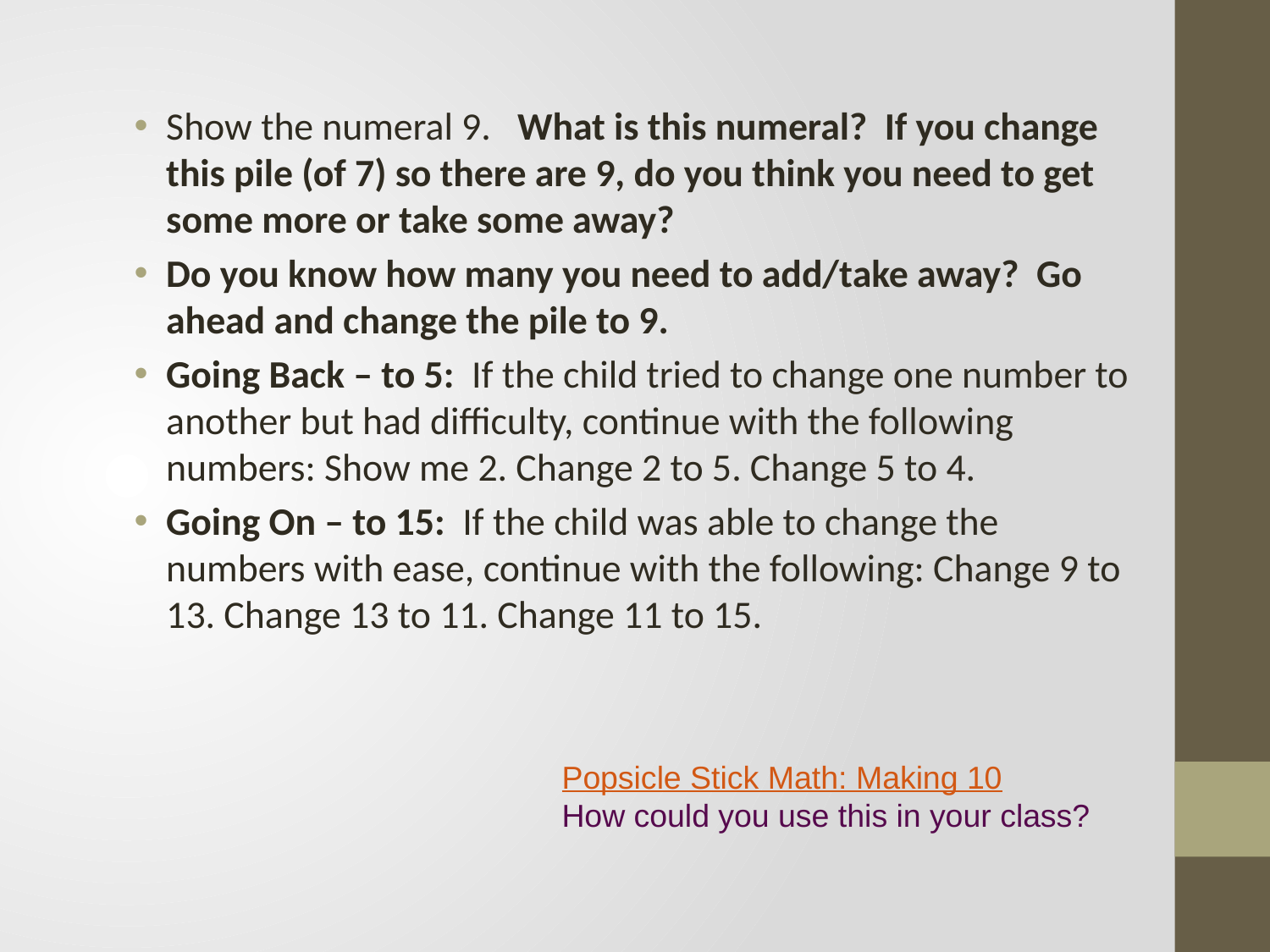

Show the numeral 9.   What is this numeral?  If you change this pile (of 7) so there are 9, do you think you need to get some more or take some away?
Do you know how many you need to add/take away?  Go ahead and change the pile to 9.
Going Back – to 5:  If the child tried to change one number to another but had difficulty, continue with the following numbers: Show me 2. Change 2 to 5. Change 5 to 4.
Going On – to 15:  If the child was able to change the numbers with ease, continue with the following: Change 9 to 13. Change 13 to 11. Change 11 to 15.

Popsicle Stick Math: Making 10
How could you use this in your class?